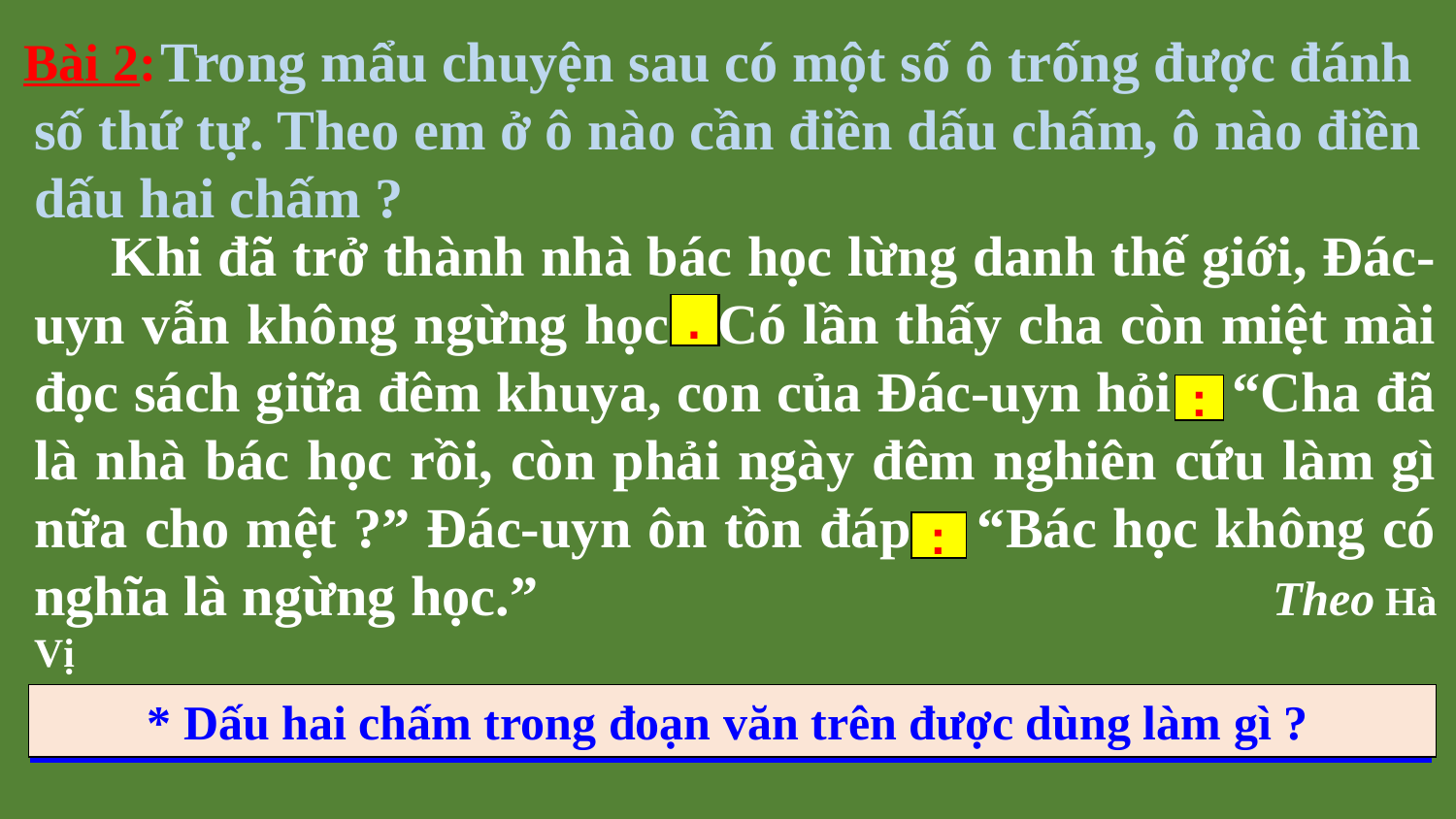

Trong mẩu chuyện sau có một số ô trống được đánh số thứ tự. Theo em ở ô nào cần điền dấu chấm, ô nào điền dấu hai chấm ?
Bài 2:
     Khi đã trở thành nhà bác học lừng danh thế giới, Đác-uyn vẫn không ngừng học   Có lần thấy cha còn miệt mài đọc sách giữa đêm khuya, con của Đác-uyn hỏi    “Cha đã là nhà bác học rồi, còn phải ngày đêm nghiên cứu làm gì nữa cho mệt ?” Đác-uyn ôn tồn đáp    “Bác học không có nghĩa là ngừng học.”                                                   Theo Hà Vị
1
.
2
:
3
:
* Dấu hai chấm trong đoạn văn trên được dùng làm gì ?
  Dấu hai chấm trong đoạn văn trên dùng để dẫn lời nói của nhân vật.